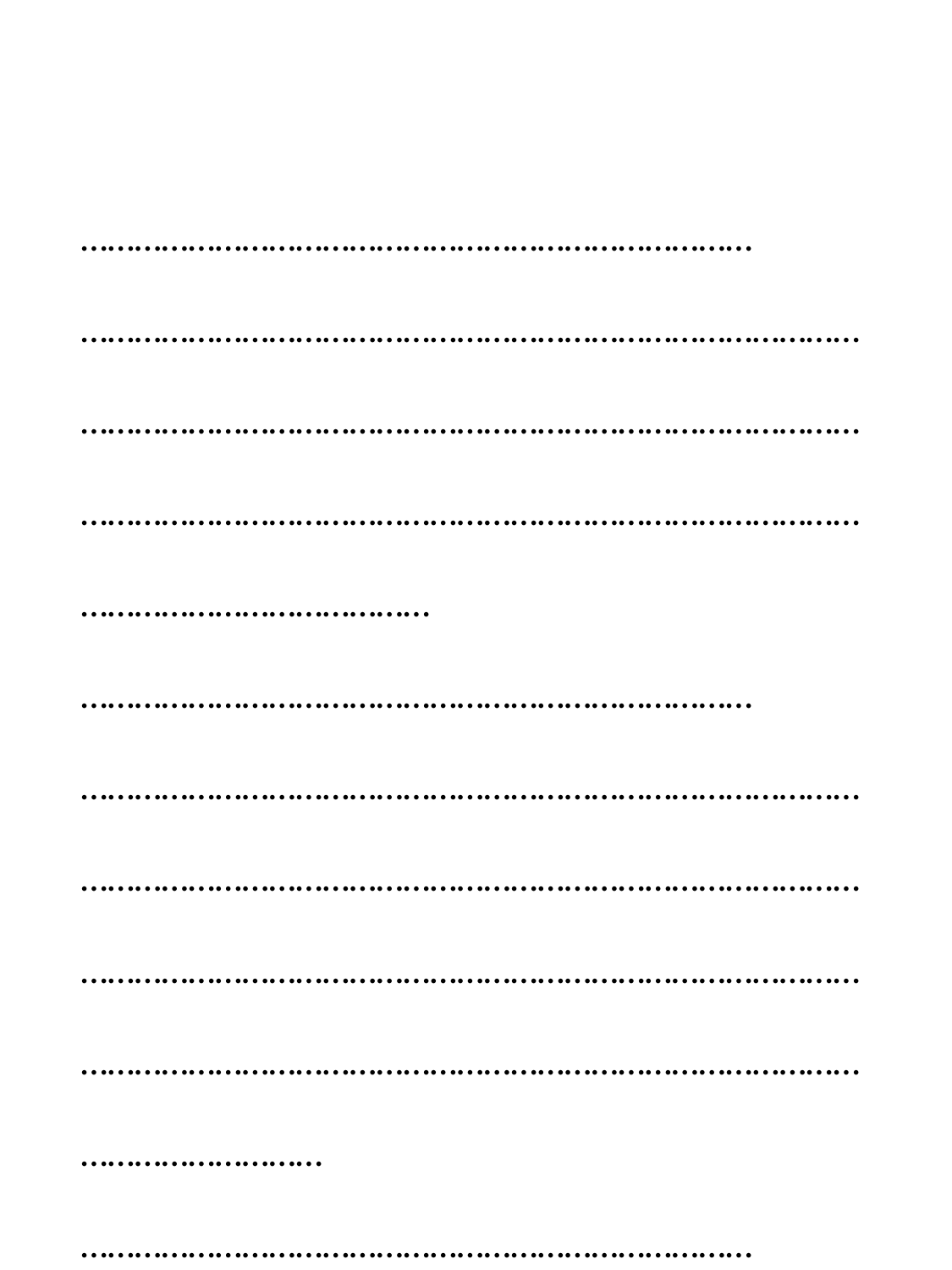

…………………………………………………………………
…………………………………………………………………………………………………………………………………………………………………………………………………………………………………………………………………………
…………………………………………………………………
……………………………………………………………………………………………………………………………………………………………………………………………………………………………………………………………………………………………………………………………………………
…………………………………………………………………
……………………………………………………………………………………………………………………………………………………………………………………………………………………………………………………………………………………………………………………………………………
…………………………………………………………………